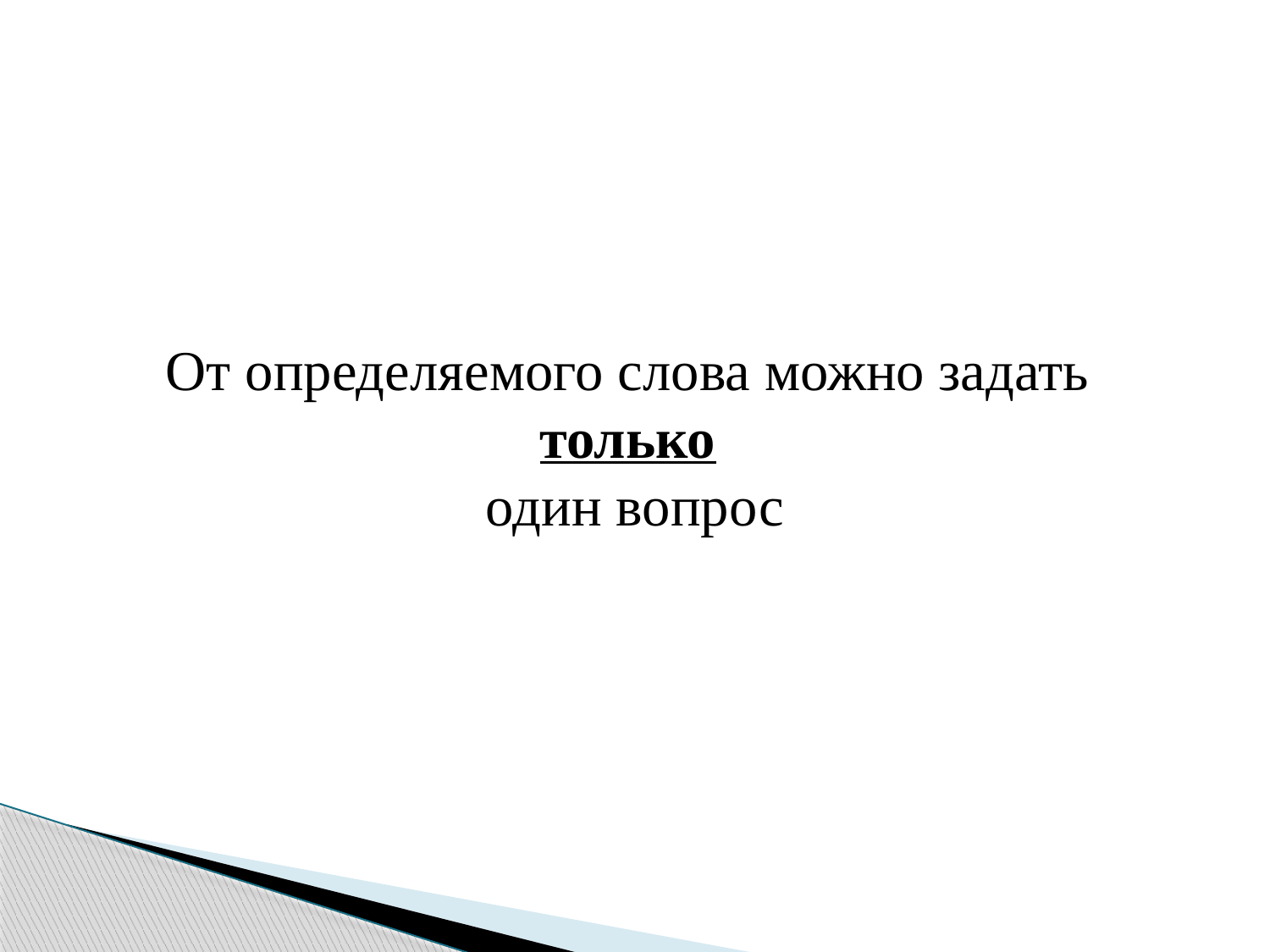

От определяемого слова можно задать
только
один вопрос